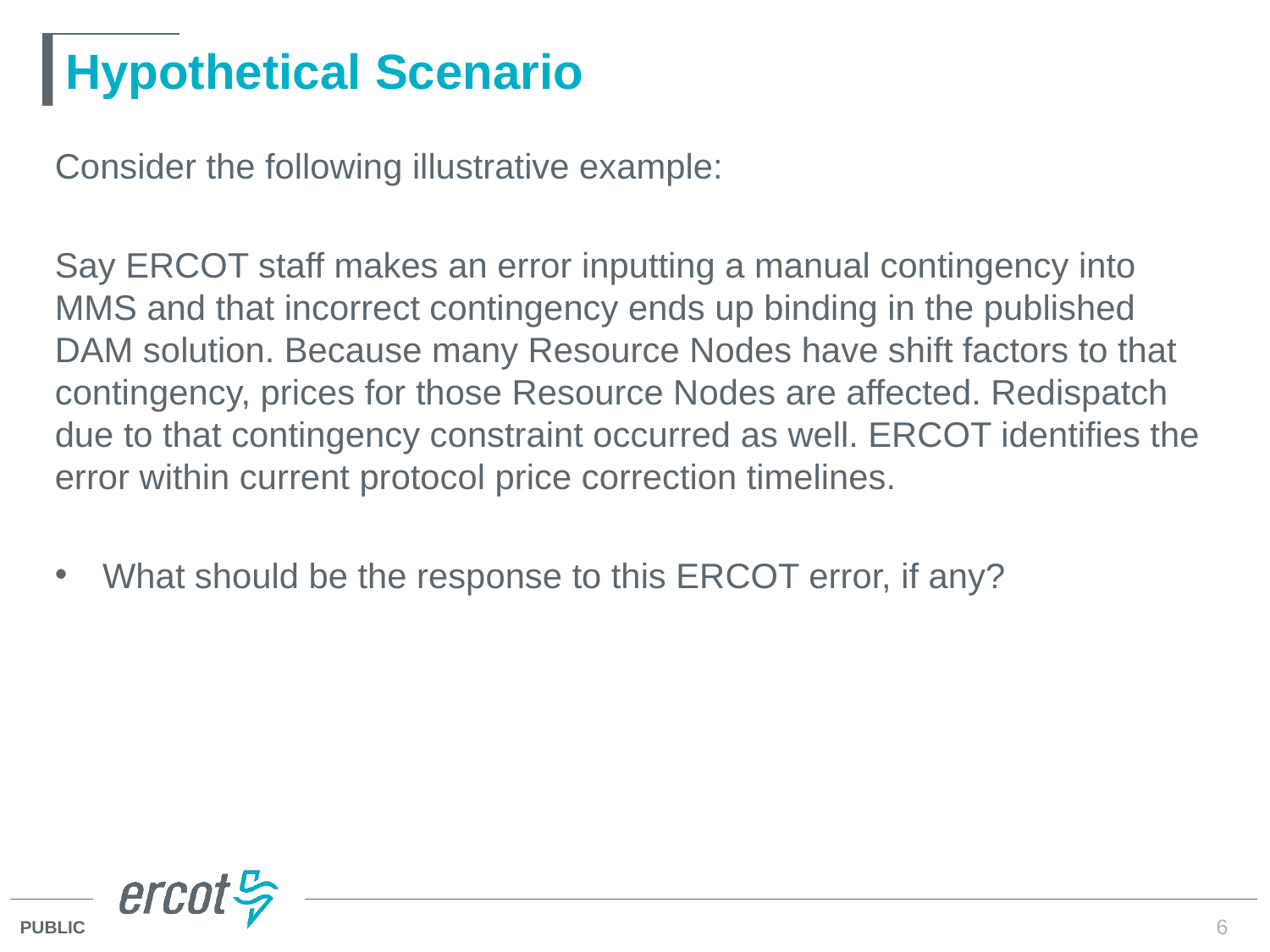

# Hypothetical Scenario
Consider the following illustrative example:

Say ERCOT staff makes an error inputting a manual contingency into MMS and that incorrect contingency ends up binding in the published DAM solution. Because many Resource Nodes have shift factors to that contingency, prices for those Resource Nodes are affected. Redispatch due to that contingency constraint occurred as well. ERCOT identifies the error within current protocol price correction timelines.

What should be the response to this ERCOT error, if any?
6